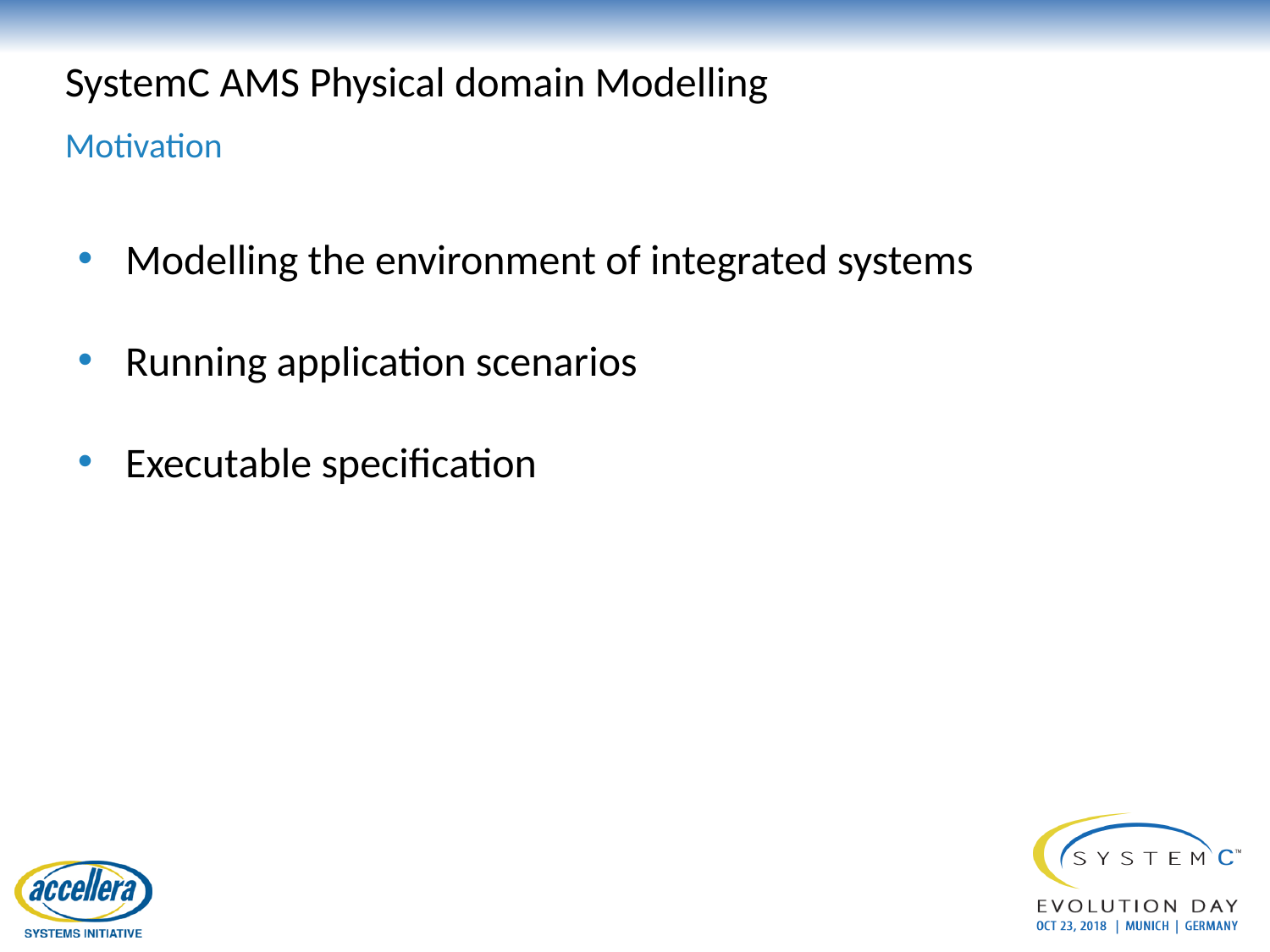

# SystemC AMS Physical domain Modelling
Motivation
Modelling the environment of integrated systems
Running application scenarios
Executable specification